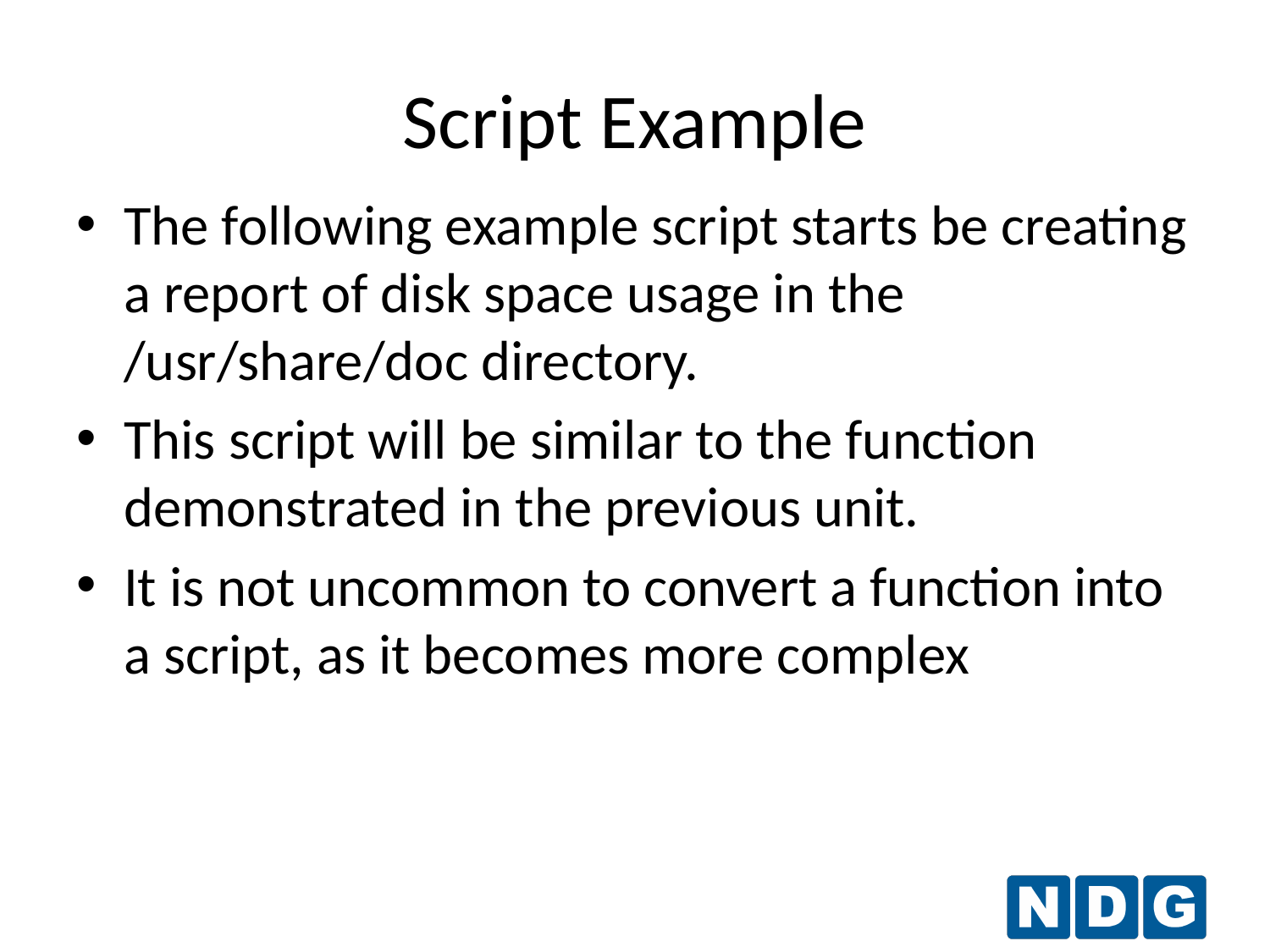

Script Example
The following example script starts be creating a report of disk space usage in the /usr/share/doc directory.
This script will be similar to the function demonstrated in the previous unit.
It is not uncommon to convert a function into a script, as it becomes more complex